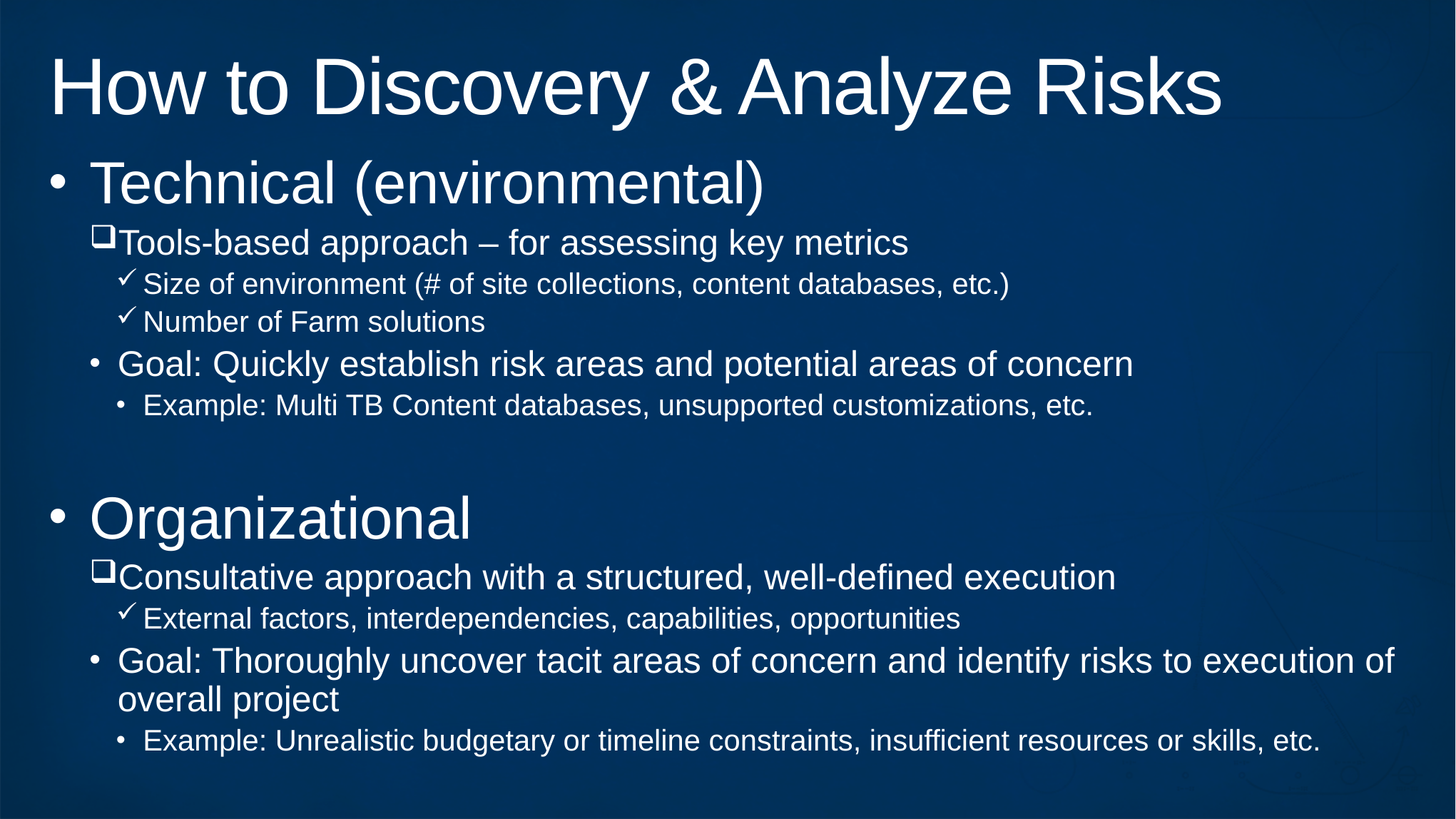

# How to Discovery & Analyze Risks
Technical (environmental)
Tools-based approach – for assessing key metrics
Size of environment (# of site collections, content databases, etc.)
Number of Farm solutions
Goal: Quickly establish risk areas and potential areas of concern
Example: Multi TB Content databases, unsupported customizations, etc.

Organizational
Consultative approach with a structured, well-defined execution
External factors, interdependencies, capabilities, opportunities
Goal: Thoroughly uncover tacit areas of concern and identify risks to execution of overall project
Example: Unrealistic budgetary or timeline constraints, insufficient resources or skills, etc.